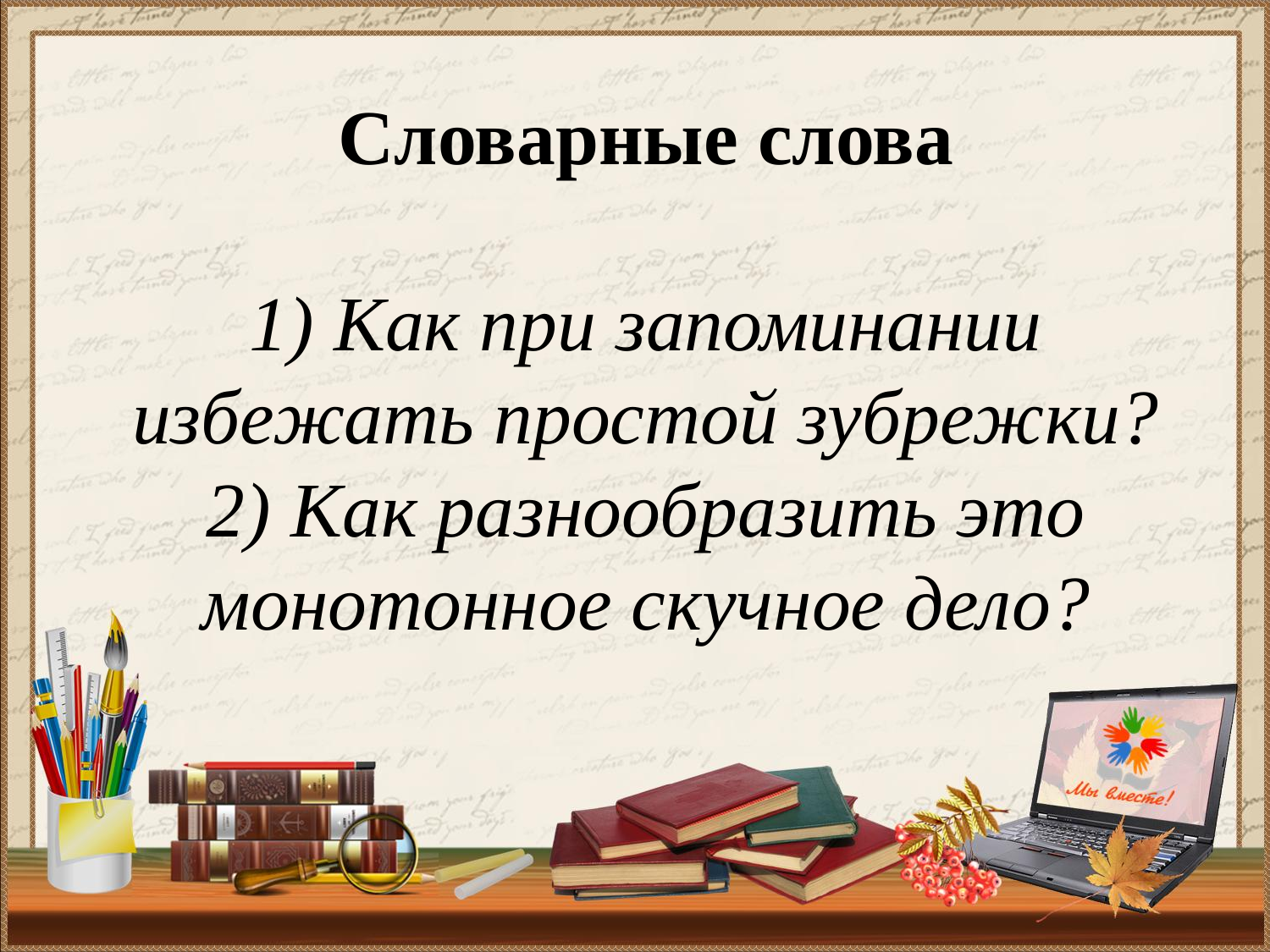

# Словарные слова 1) Как при запоминании избежать простой зубрежки? 2) Как разнообразить это монотонное скучное дело?